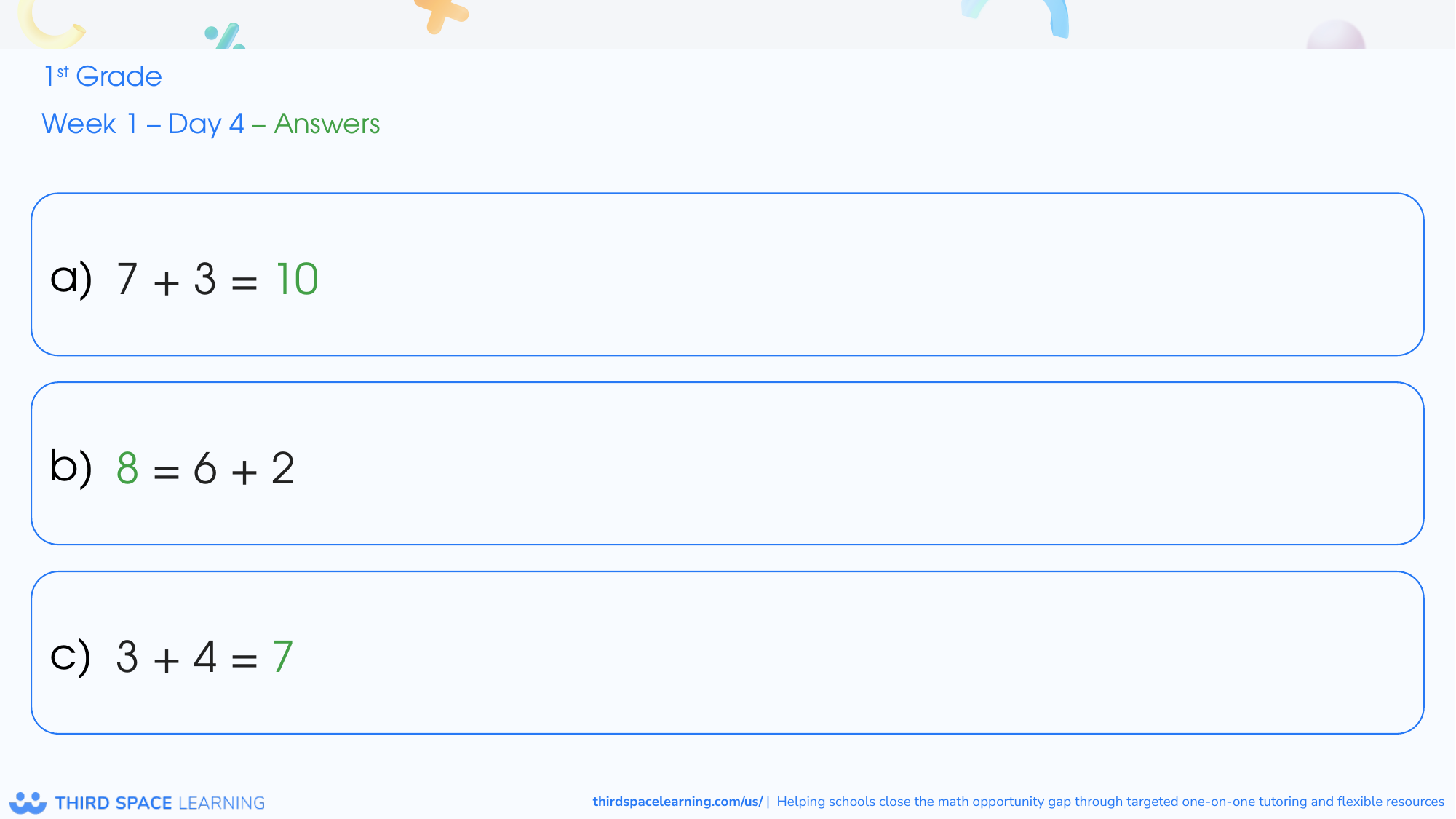

1st Grade
Week 1 – Day 4 – Answers
7 + 3 = 10
8 = 6 + 2
3 + 4 = 7